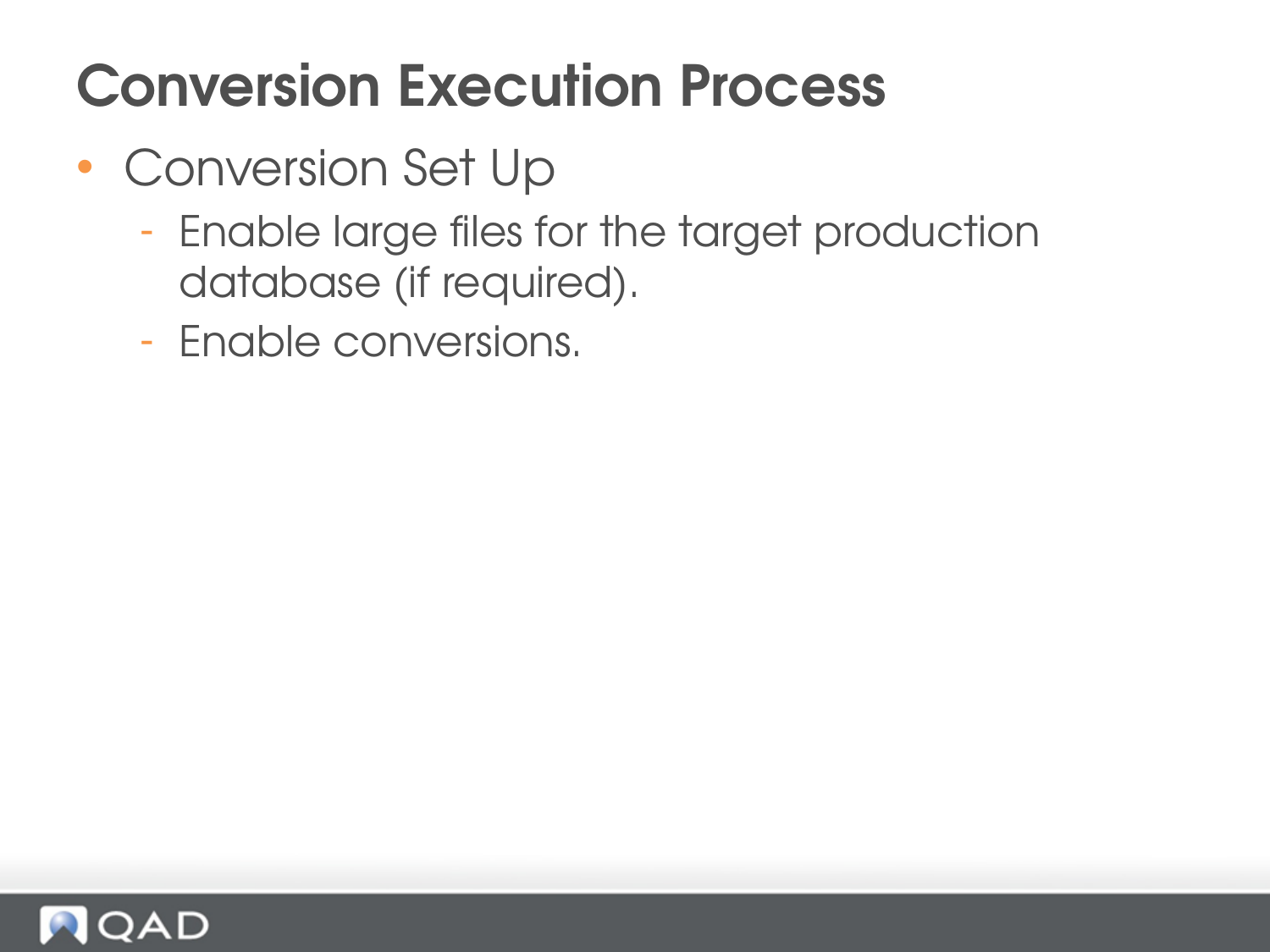

# Conversion Execution Process
Conversion Set Up
Enable large files for the target production database (if required).
Enable conversions.